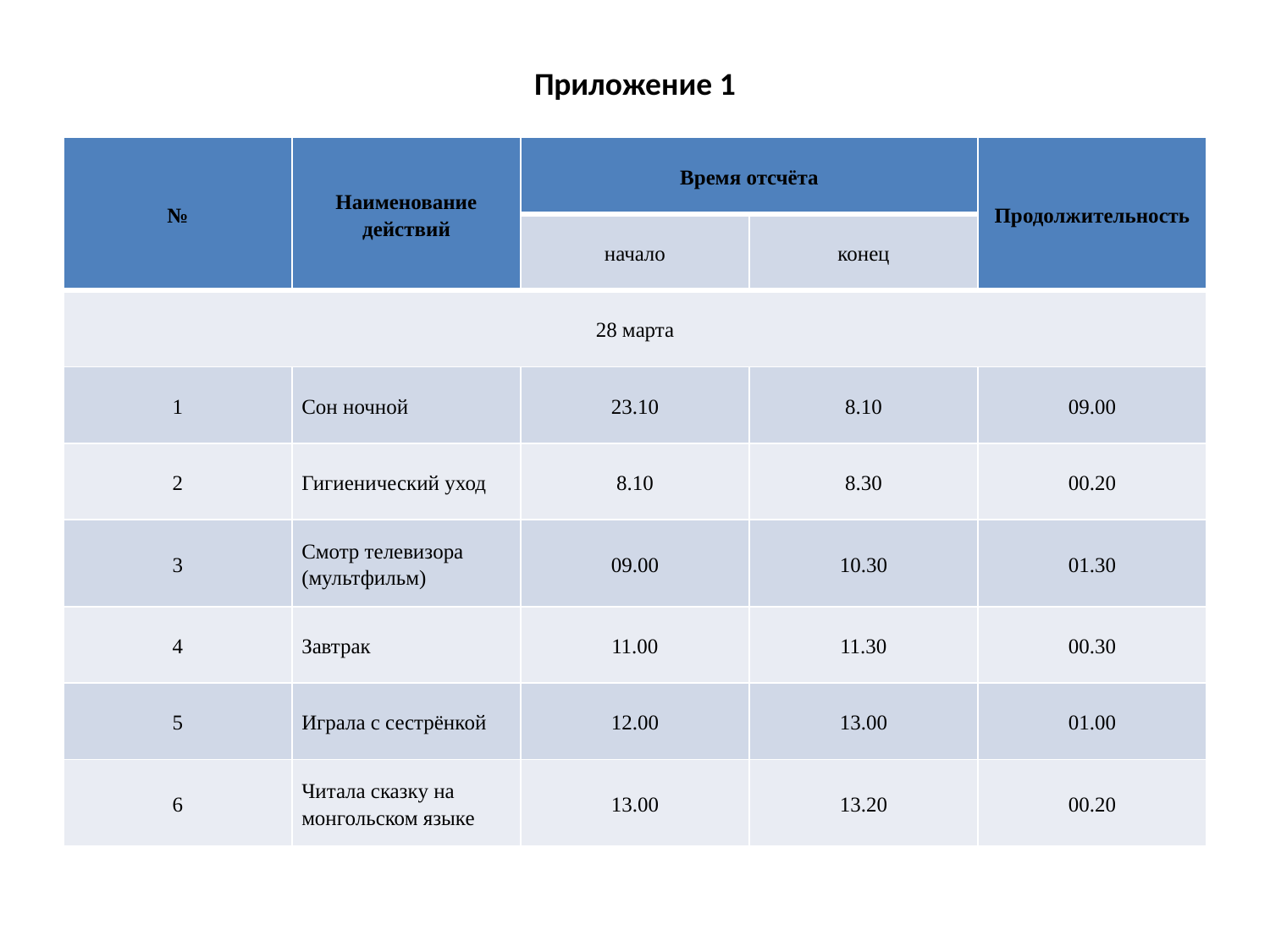

# Приложение 1
| № | Наименование действий | Время отсчёта |  | Продолжительность |
| --- | --- | --- | --- | --- |
|  |  | начало | конец |  |
| 28 марта |  |  |  |  |
| 1 | Сон ночной | 23.10 | 8.10 | 09.00 |
| 2 | Гигиенический уход | 8.10 | 8.30 | 00.20 |
| 3 | Смотр телевизора (мультфильм) | 09.00 | 10.30 | 01.30 |
| 4 | Завтрак | 11.00 | 11.30 | 00.30 |
| 5 | Играла с сестрёнкой | 12.00 | 13.00 | 01.00 |
| 6 | Читала сказку на монгольском языке | 13.00 | 13.20 | 00.20 |